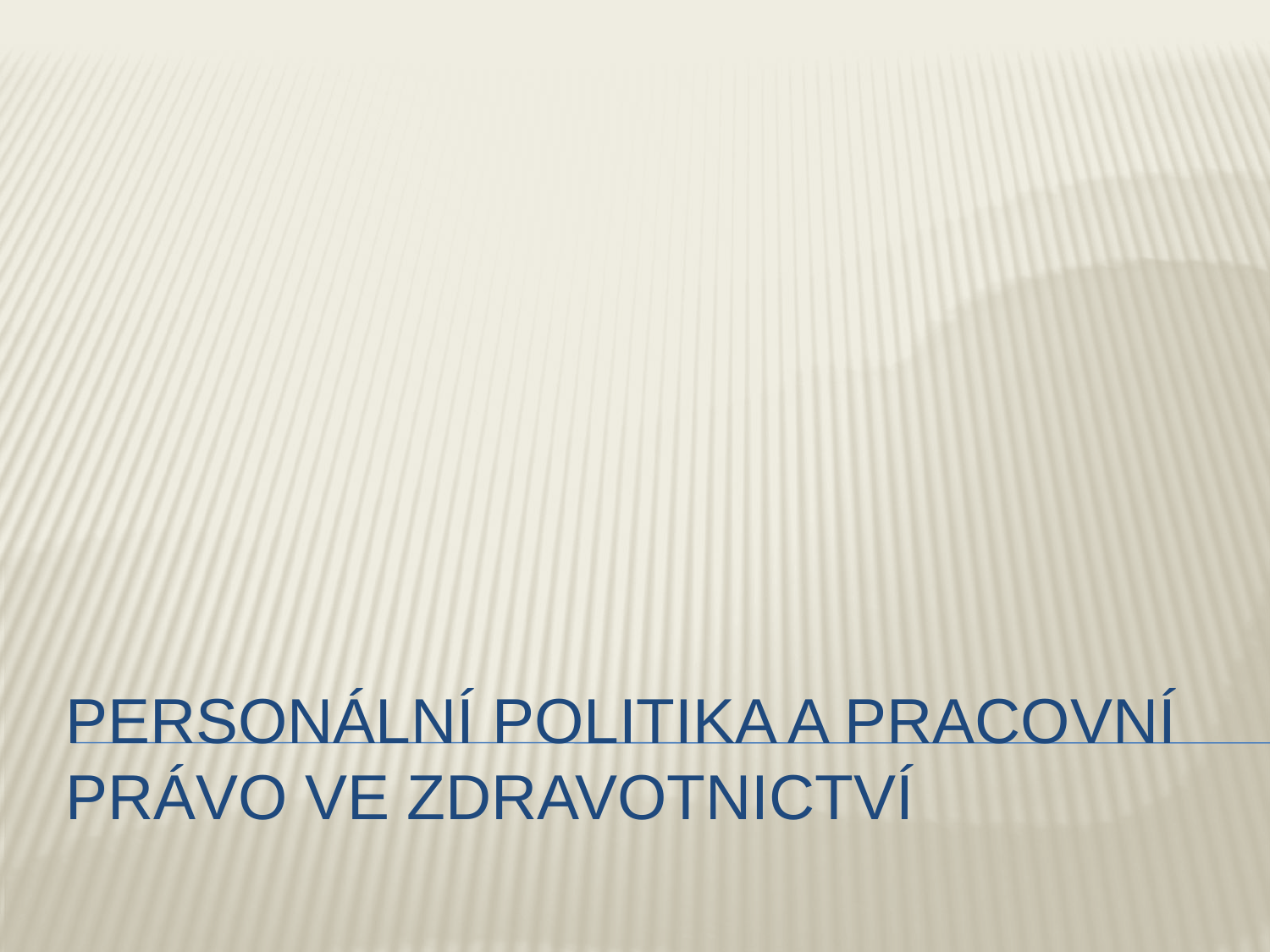

# Personální politika a pracovní právo ve zdravotnictví